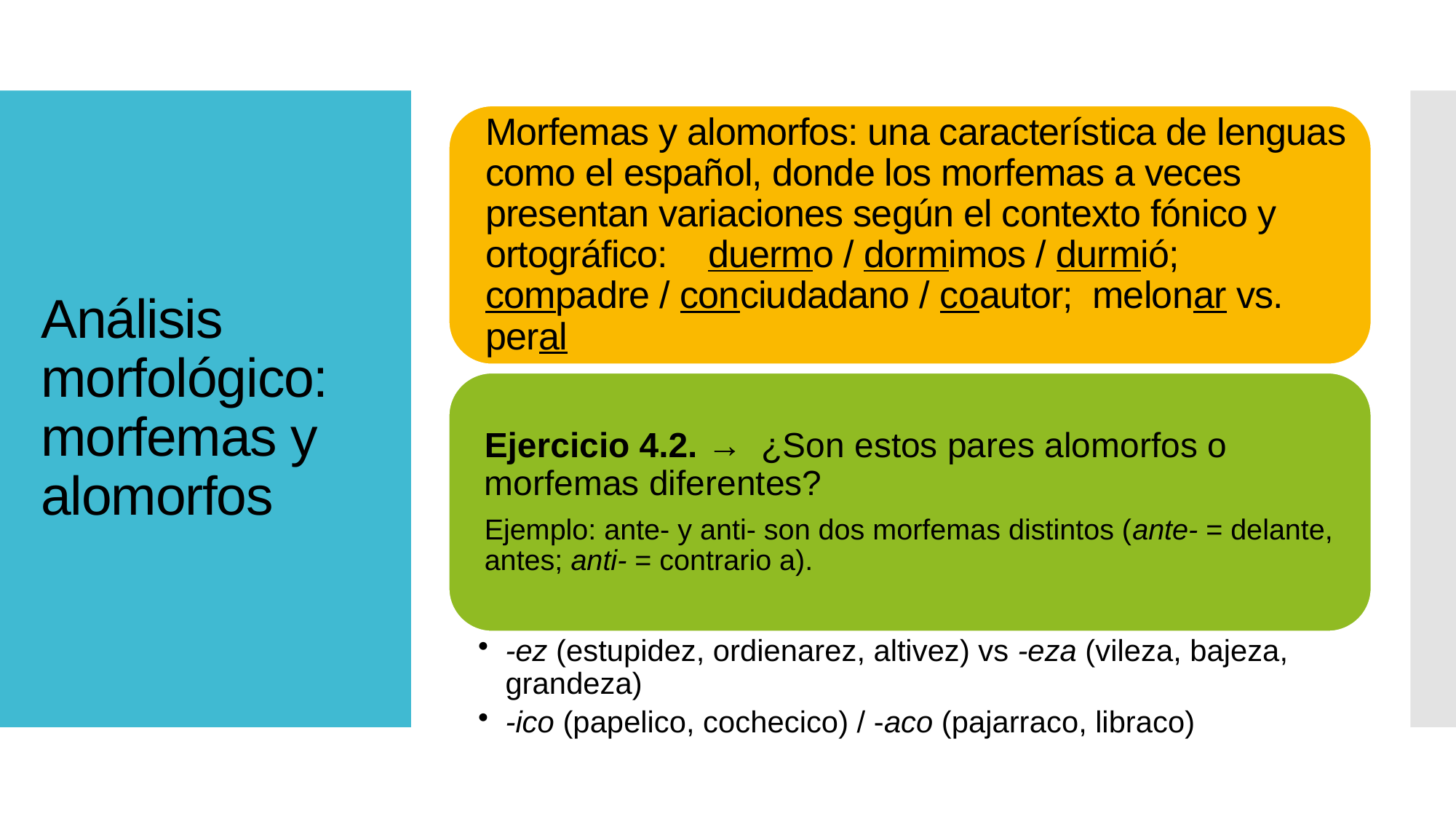

Morfemas y alomorfos: una característica de lenguas como el español, donde los morfemas a veces presentan variaciones según el contexto fónico y ortográfico:    duermo / dormimos / durmió; compadre / conciudadano / coautor;  melonar vs. peral
Ejercicio 4.2. →  ¿Son estos pares alomorfos o morfemas diferentes?
Ejemplo: ante- y anti- son dos morfemas distintos (ante- = delante, antes; anti- = contrario a).
-ez (estupidez, ordienarez, altivez) vs -eza (vileza, bajeza, grandeza)
-ico (papelico, cochecico) / -aco (pajarraco, libraco)
# Análisis morfológico: morfemas y alomorfos